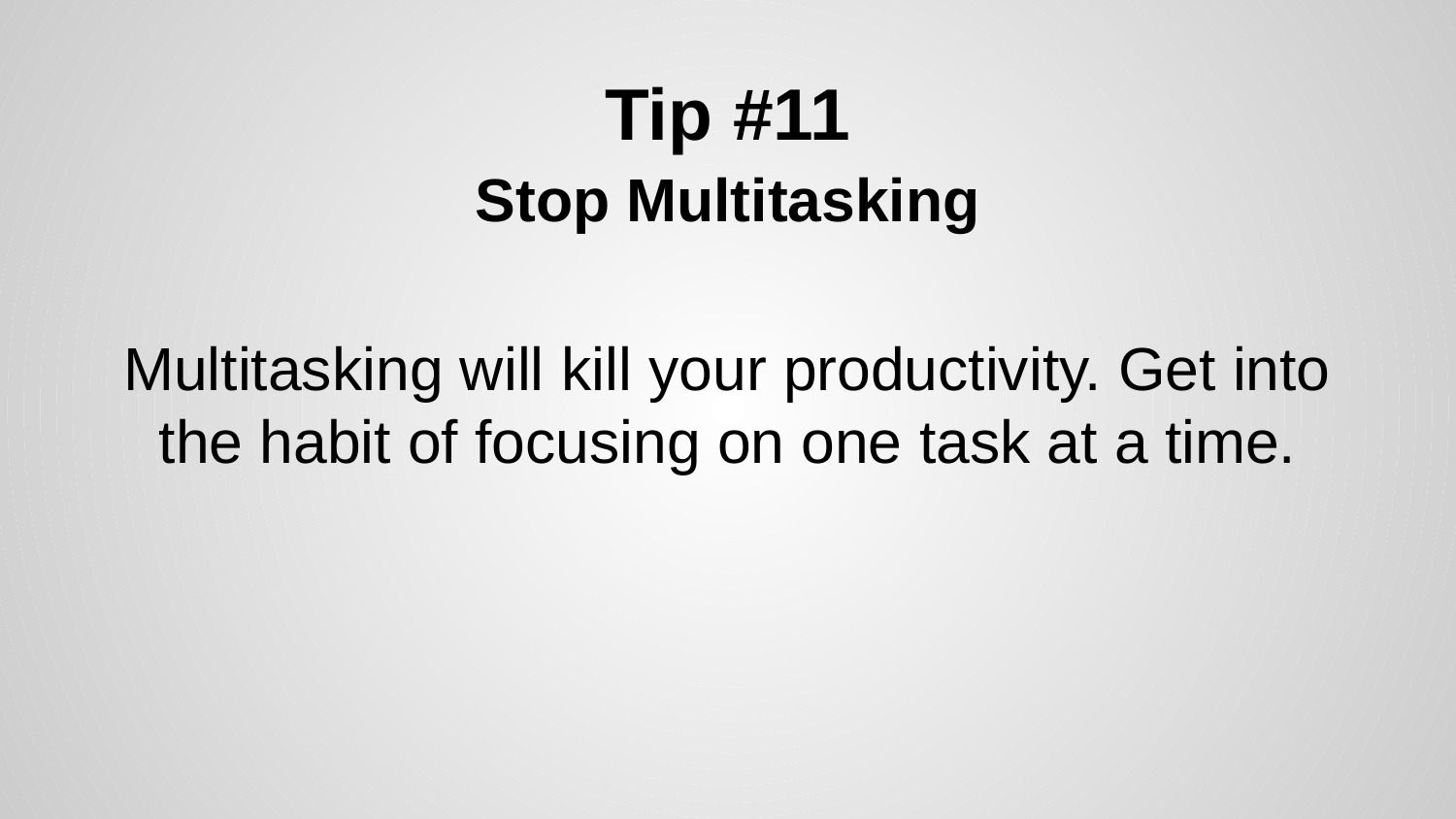

# Tip #11

Stop Multitasking

Multitasking will kill your productivity. Get into the habit of focusing on one task at a time.